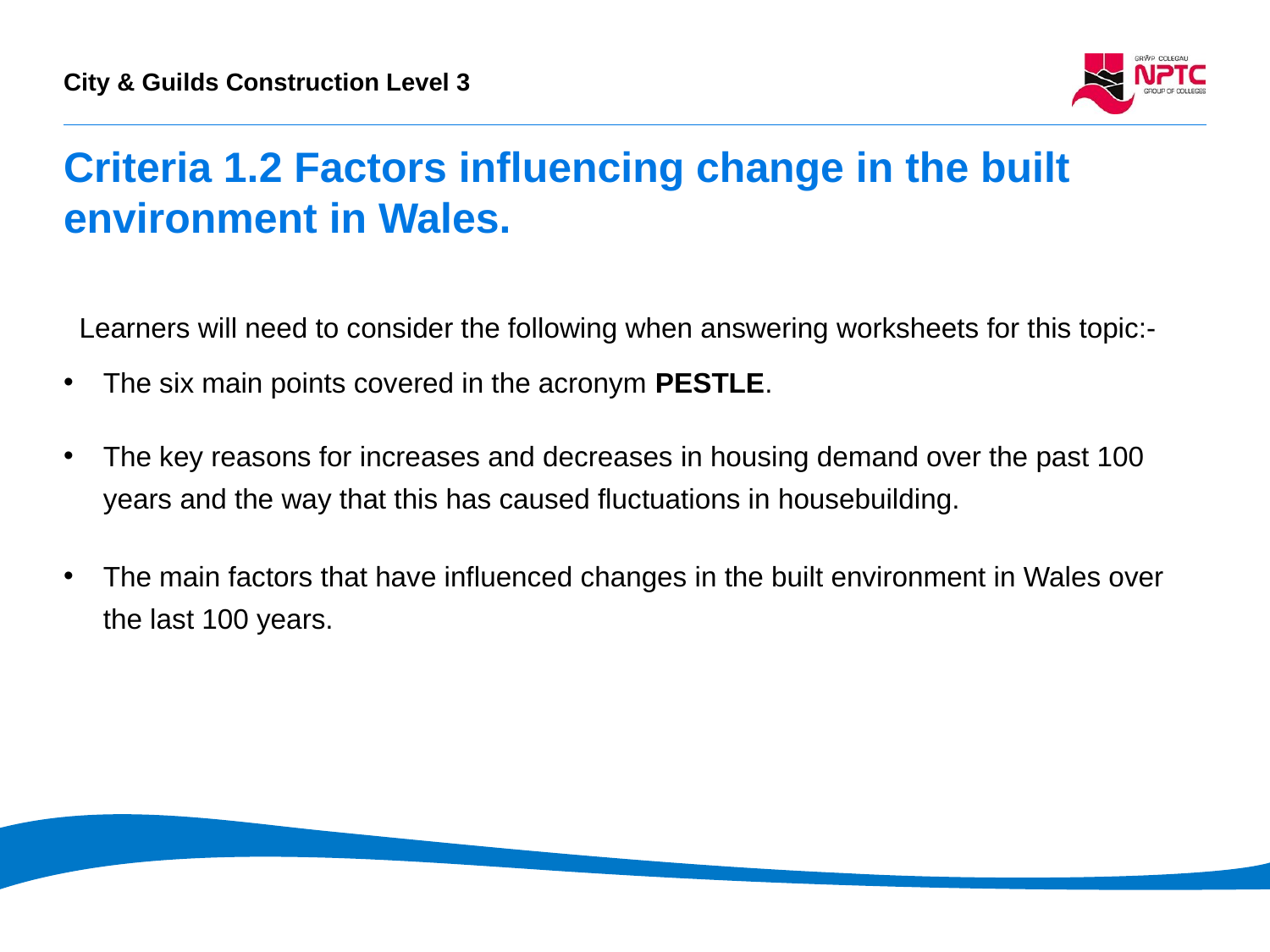

# Criteria 1.2 Factors influencing change in the built environment in Wales.

  Learners will need to consider the following when answering worksheets for this topic:-
The six main points covered in the acronym PESTLE.
The key reasons for increases and decreases in housing demand over the past 100 years and the way that this has caused fluctuations in housebuilding.
The main factors that have influenced changes in the built environment in Wales over the last 100 years.